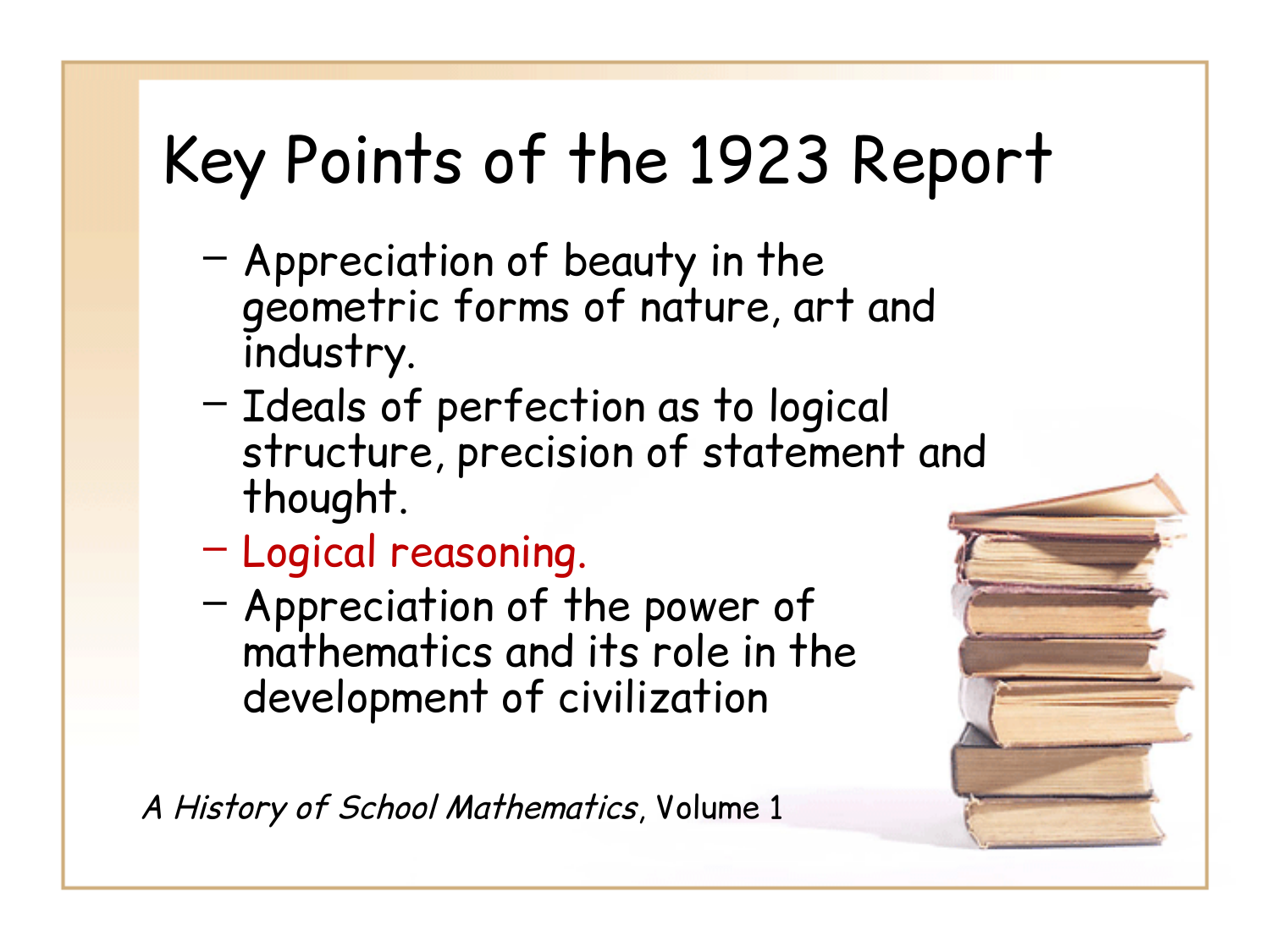

# Key Points of the 1923 Report
Appreciation of beauty in the geometric forms of nature, art and industry.
Ideals of perfection as to logical structure, precision of statement and thought.
Logical reasoning.
Appreciation of the power of mathematics and its role in the development of civilization

A History of School Mathematics, Volume 1